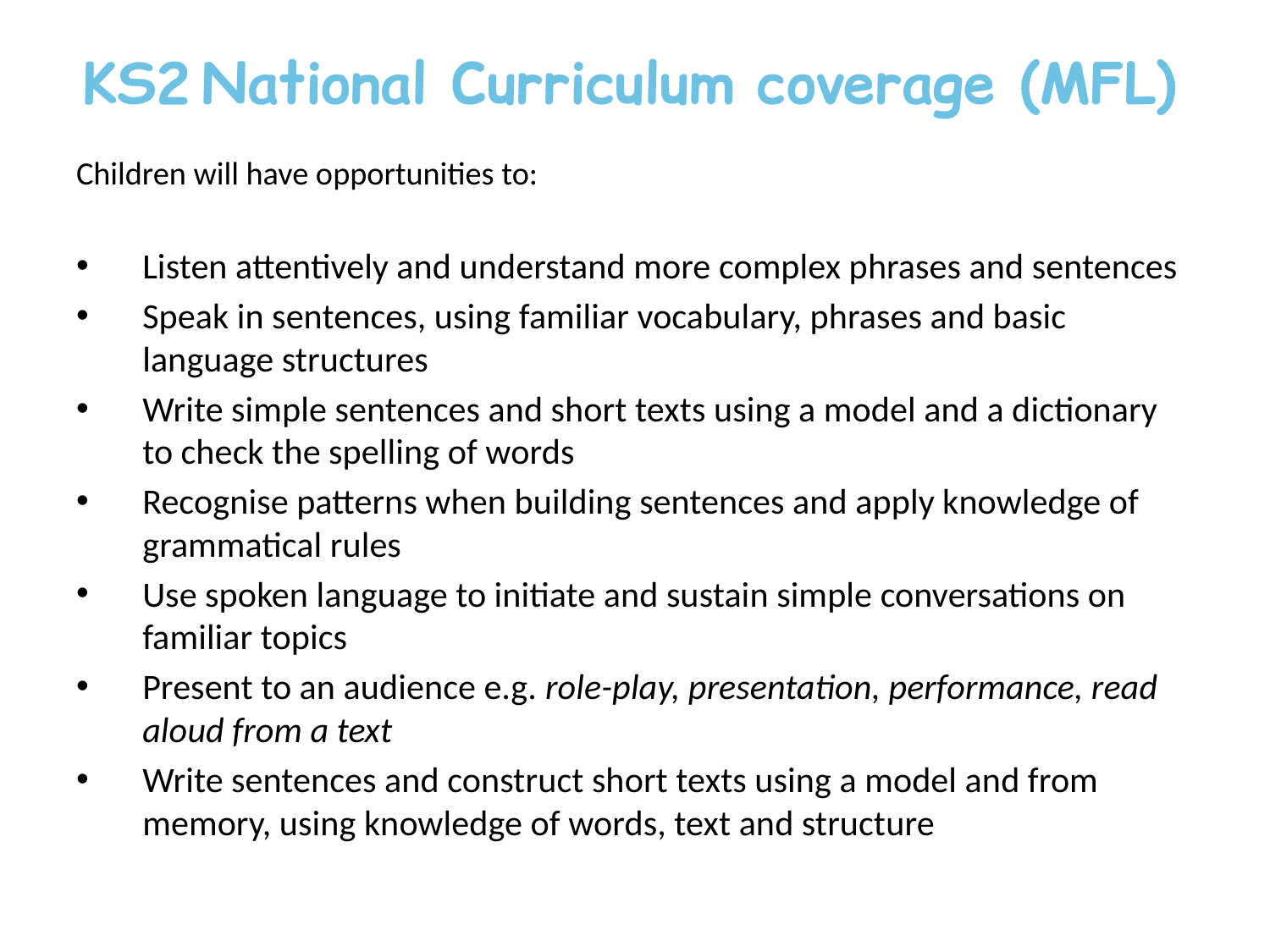

# KS2 National Curriculum coverage (MFL)
Children will have opportunities to:

Listen attentively and understand more complex phrases and sentences
Speak in sentences, using familiar vocabulary, phrases and basic language structures
Write simple sentences and short texts using a model and a dictionary to check the spelling of words
Recognise patterns when building sentences and apply knowledge of grammatical rules
Use spoken language to initiate and sustain simple conversations on familiar topics
Present to an audience e.g. role-play, presentation, performance, read aloud from a text
Write sentences and construct short texts using a model and from memory, using knowledge of words, text and structure